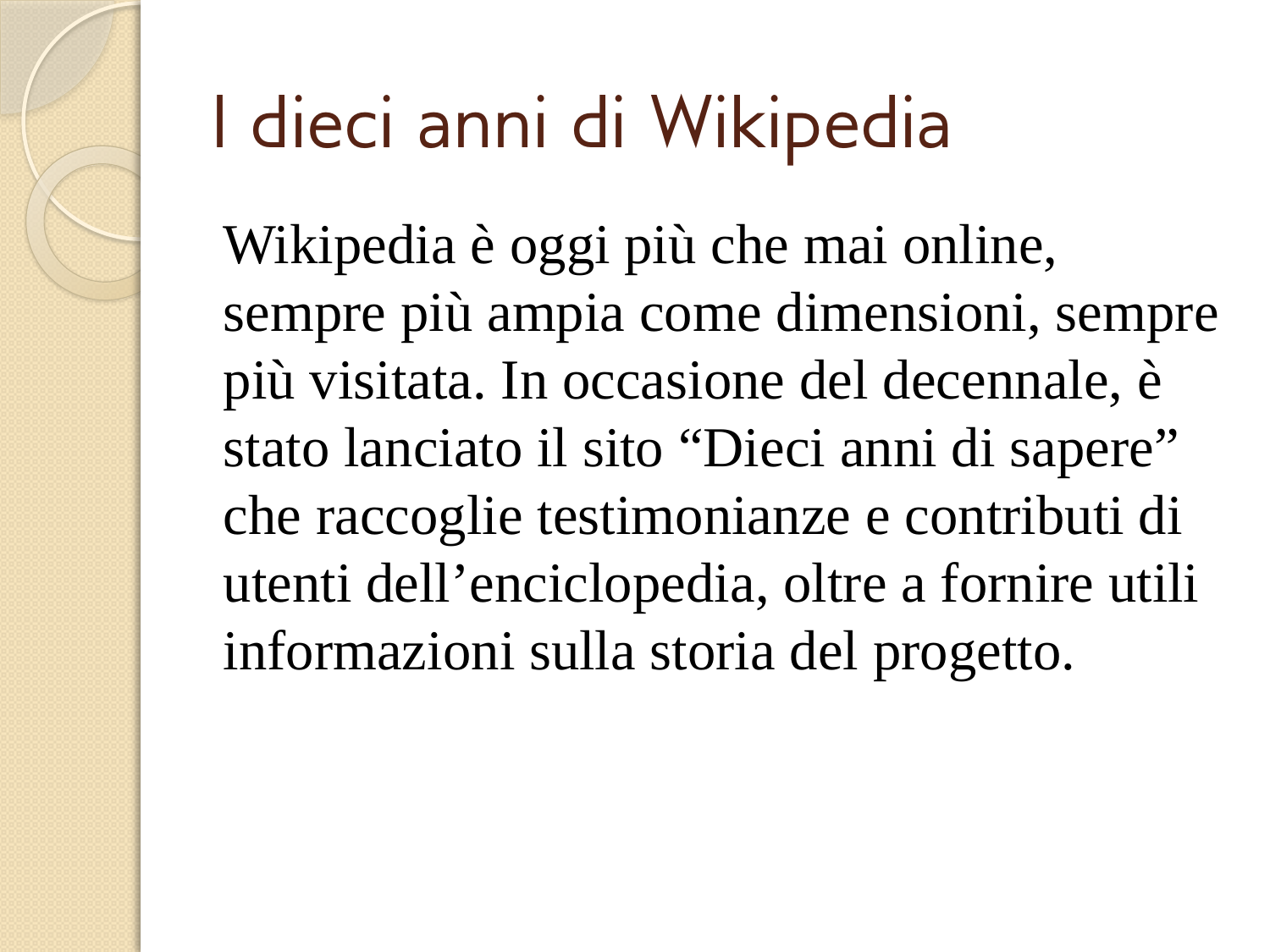

# I dieci anni di Wikipedia
Wikipedia è oggi più che mai online, sempre più ampia come dimensioni, sempre più visitata. In occasione del decennale, è stato lanciato il sito “Dieci anni di sapere” che raccoglie testimonianze e contributi di utenti dell’enciclopedia, oltre a fornire utili informazioni sulla storia del progetto.